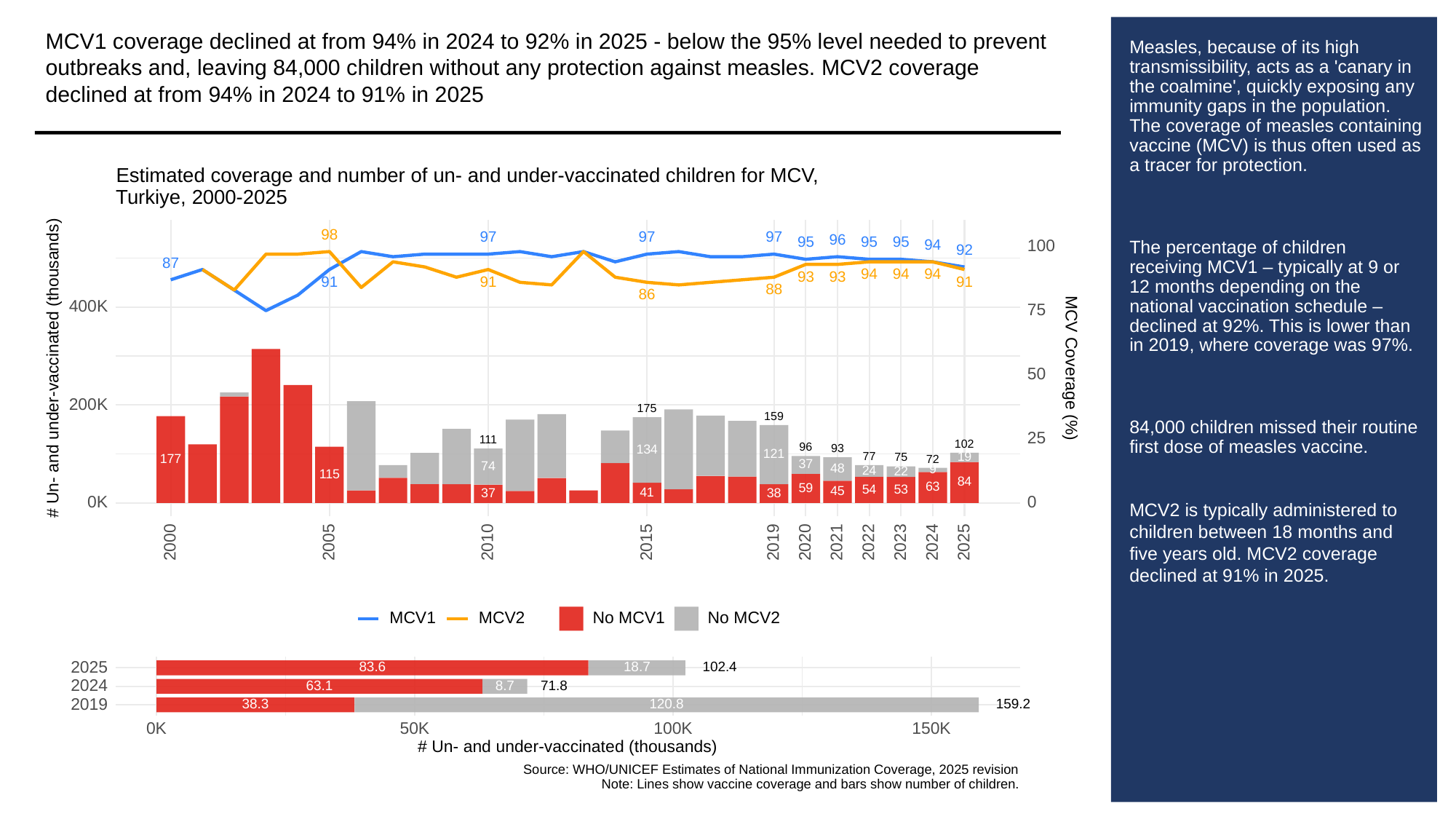

MCV1 coverage declined at from 94% in 2024 to 92% in 2025 - below the 95% level needed to prevent outbreaks and, leaving 84,000 children without any protection against measles. MCV2 coverage declined at from 94% in 2024 to 91% in 2025
# Measles, because of its high transmissibility, acts as a 'canary in the coalmine', quickly exposing any immunity gaps in the population. The coverage of measles containing vaccine (MCV) is thus often used as a tracer for protection.

The percentage of children receiving MCV1 – typically at 9 or 12 months depending on the national vaccination schedule – declined at 92%. This is lower than in 2019, where coverage was 97%.

84,000 children missed their routine first dose of measles vaccine.

MCV2 is typically administered to children between 18 months and five years old. MCV2 coverage declined at 91% in 2025.

Estimated coverage and number of un- and under-vaccinated children for MCV,
Turkiye, 2000-2025

98
97
97
97
96
95
95
95
94
100
92

87

94
94
94
93
93
91
91
91
88
86
400K
75

# Un- and under-vaccinated (thousands)
MCV Coverage (%)
50

200K

175

159

25
111
102
96

93
134

121
19
77

75

177
72

37
74

48

9

24

22

115

84

63

59

54
53
45
41
38
37

0K
0

2023
2000
2005
2010
2015
2019
2020
2021
2022
2024
2025

MCV1
MCV2
No MCV1
No MCV2

2025
83.6
18.7
102.4

2024
63.1
8.7
71.8

2019
38.3
120.8
159.2

0K
50K
100K
150K
# Un- and under-vaccinated (thousands)
Source: WHO/UNICEF Estimates of National Immunization Coverage, 2025 revision
Note: Lines show vaccine coverage and bars show number of children.